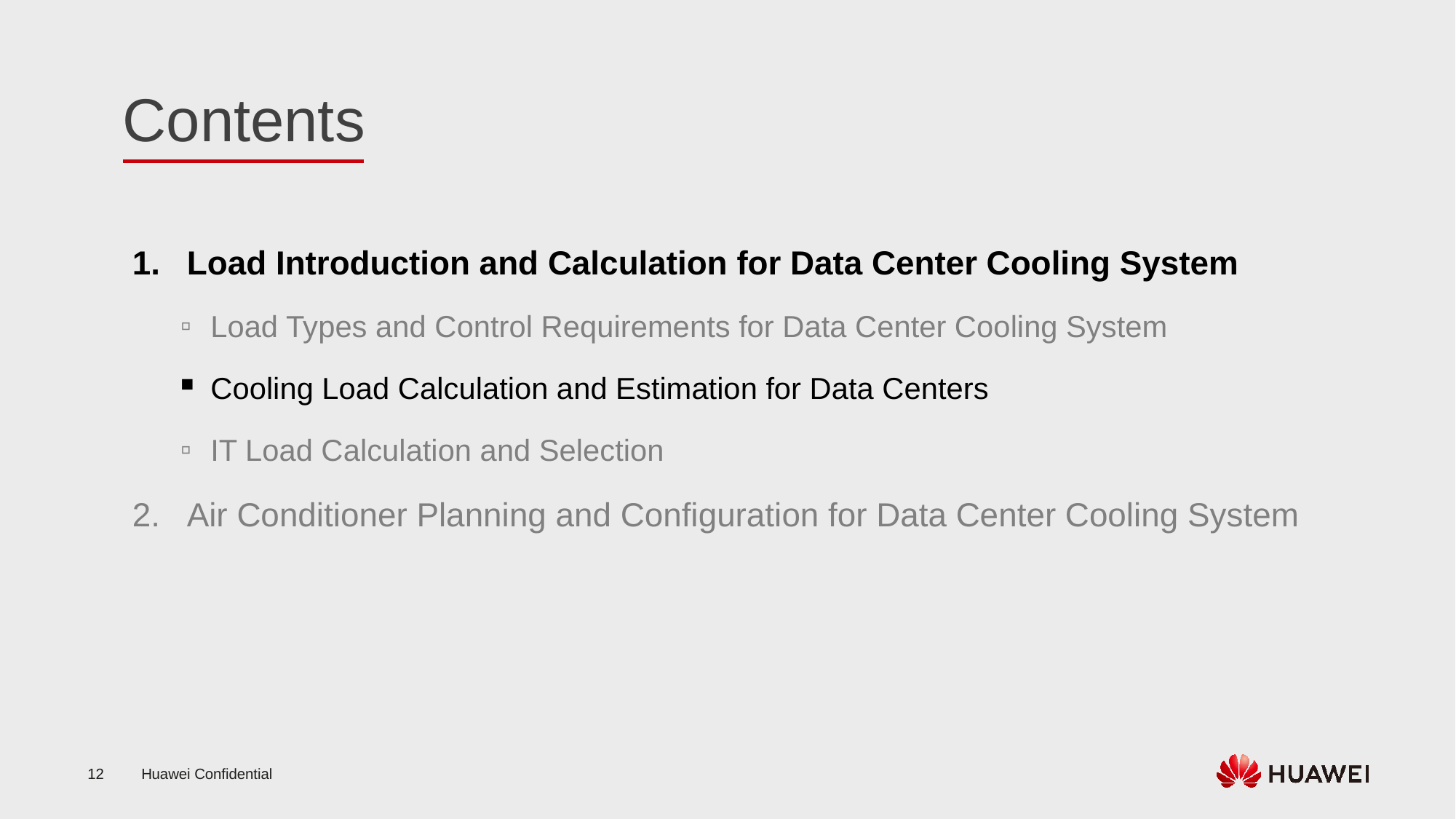

Load Introduction and Calculation for Data Center Cooling System
Load Types and Control Requirements for Data Center Cooling System
Cooling Load Calculation and Estimation for Data Centers
IT Load Calculation and Selection
Air Conditioner Planning and Configuration for Data Center Cooling System